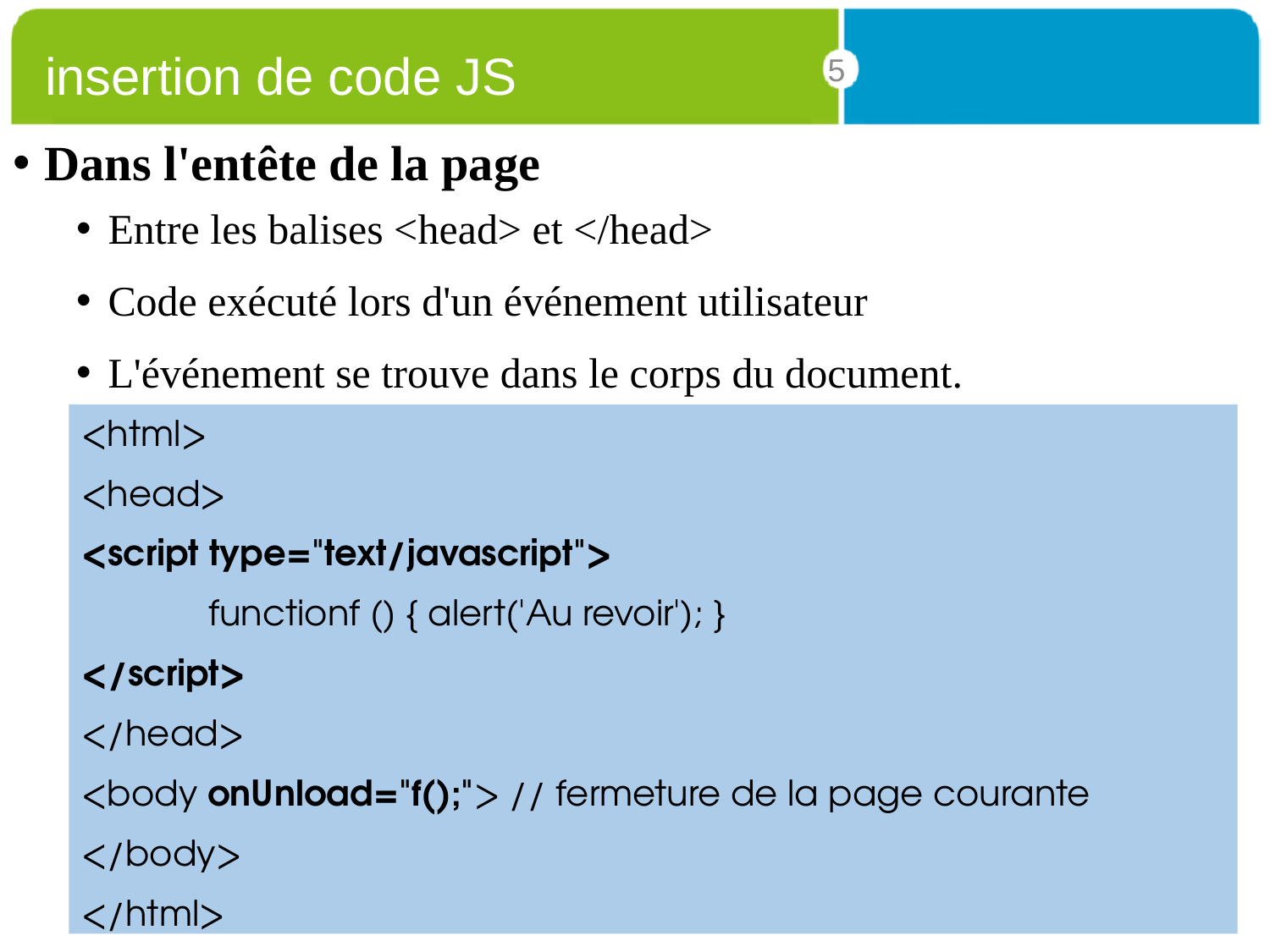

# insertion de code JS
5
Dans l'entête de la page
Entre les balises <head> et </head>
Code exécuté lors d'un événement utilisateur
L'événement se trouve dans le corps du document.

<html>
<head>
<script type="text/javascript">
	functionf () { alert('Au revoir'); }
</script>
</head>
<body onUnload="f();"> // fermeture de la page courante
</body>
</html>